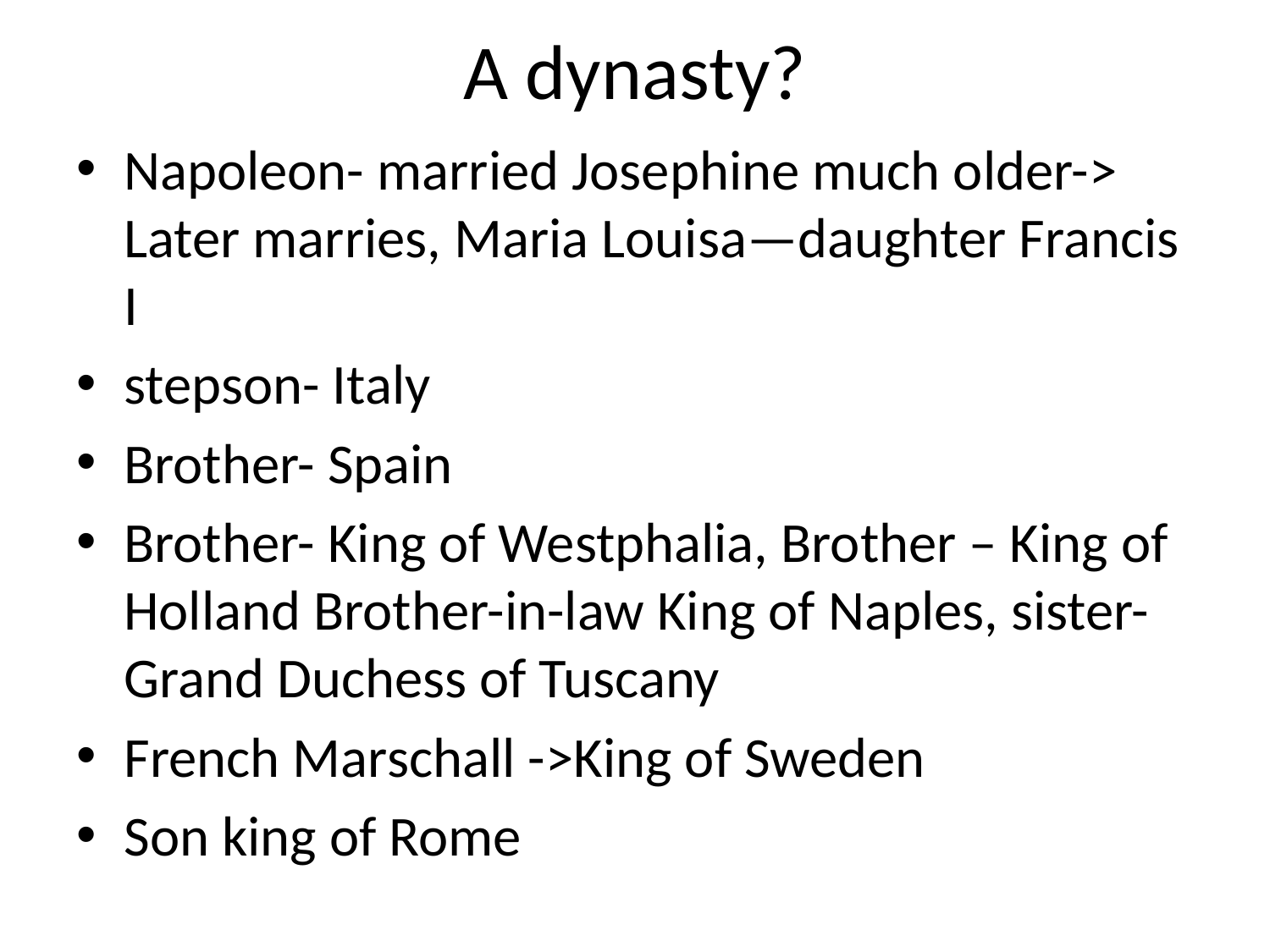

# A dynasty?
Napoleon- married Josephine much older-> Later marries, Maria Louisa—daughter Francis I
stepson- Italy
Brother- Spain
Brother- King of Westphalia, Brother – King of Holland Brother-in-law King of Naples, sister-Grand Duchess of Tuscany
French Marschall ->King of Sweden
Son king of Rome